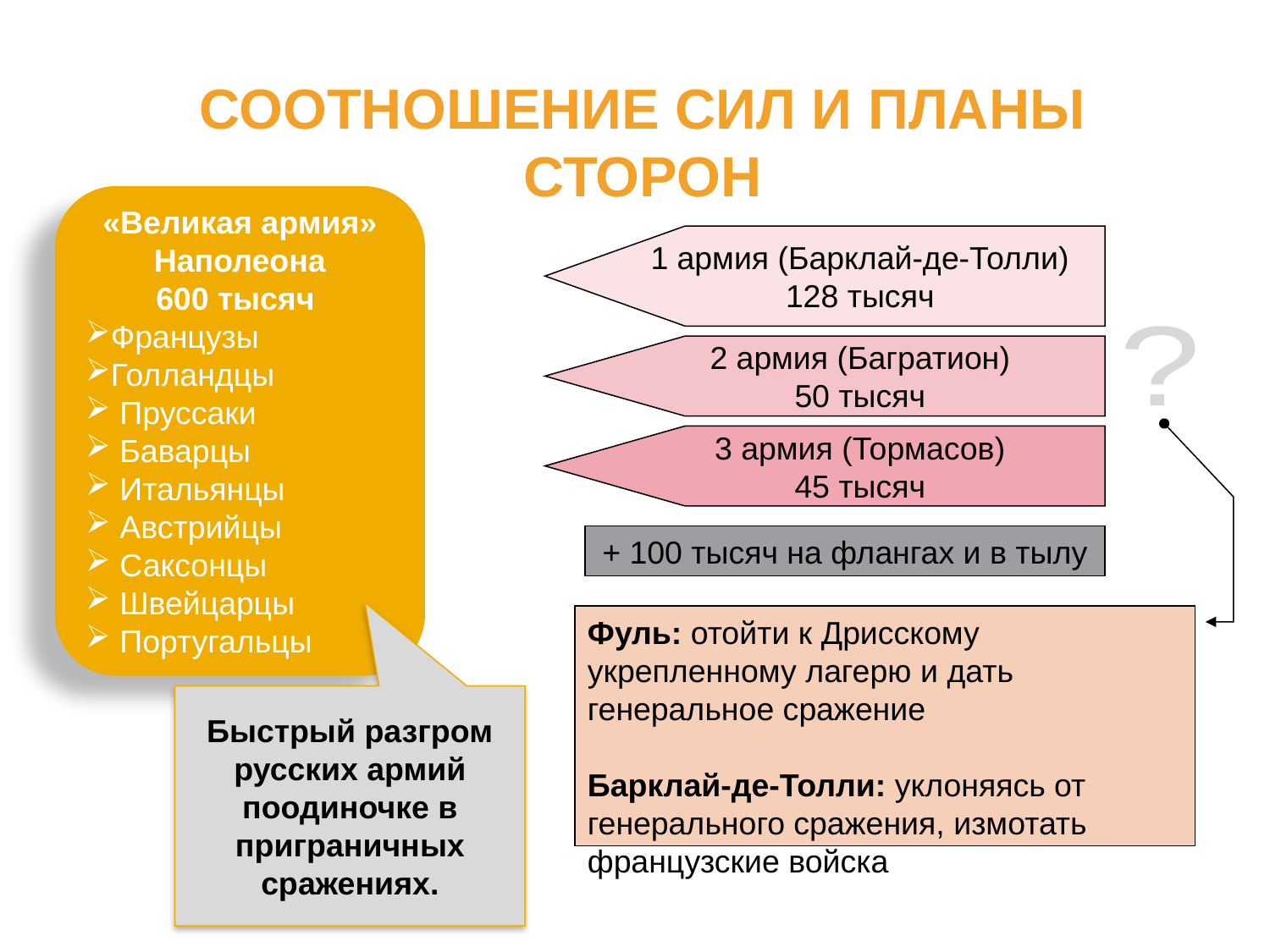

Соотношение сил и планы сторон
«Великая армия»
Наполеона
600 тысяч
Французы
Голландцы
 Пруссаки
 Баварцы
 Итальянцы
 Австрийцы
 Саксонцы
 Швейцарцы
 Португальцы
1 армия (Барклай-де-Толли)
128 тысяч
?
2 армия (Багратион)
50 тысяч
3 армия (Тормасов)
45 тысяч
+ 100 тысяч на флангах и в тылу
Фуль: отойти к Дрисскому укрепленному лагерю и дать генеральное сражение

Барклай-де-Толли: уклоняясь от генерального сражения, измотать французские войска
Быстрый разгром русских армий поодиночке в приграничных сражениях.